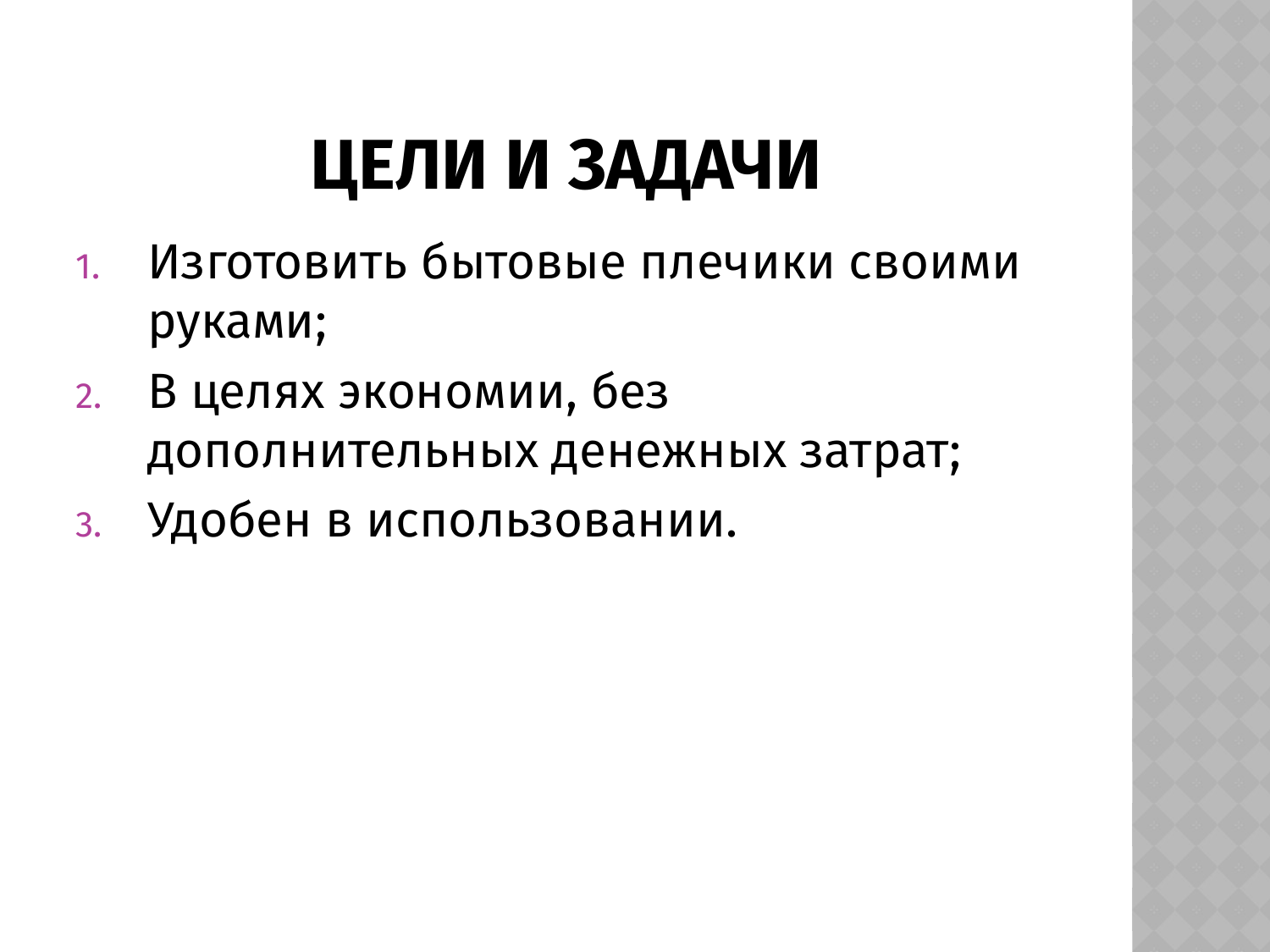

# Цели и задачи
Изготовить бытовые плечики своими руками;
В целях экономии, без дополнительных денежных затрат;
Удобен в использовании.